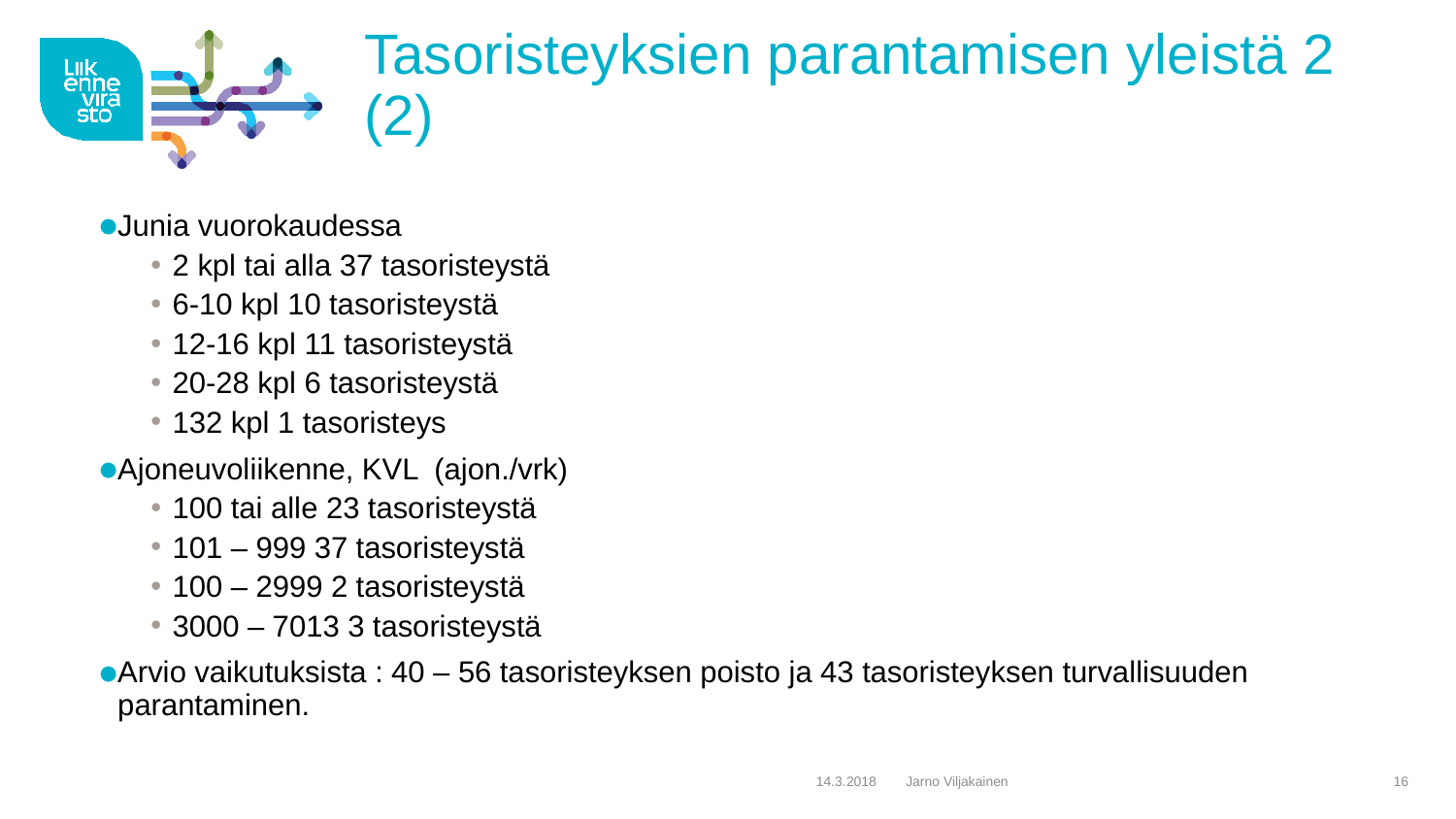

# Tasoristeyksien parantamisen yleistä 2 (2)
Junia vuorokaudessa
 2 kpl tai alla 37 tasoristeystä
 6-10 kpl 10 tasoristeystä
 12-16 kpl 11 tasoristeystä
 20-28 kpl 6 tasoristeystä
 132 kpl 1 tasoristeys
Ajoneuvoliikenne, KVL  (ajon./vrk)
 100 tai alle 23 tasoristeystä
 101 – 999 37 tasoristeystä
 100 – 2999 2 tasoristeystä
 3000 – 7013 3 tasoristeystä
Arvio vaikutuksista : 40 – 56 tasoristeyksen poisto ja 43 tasoristeyksen turvallisuuden parantaminen.

14.3.2018
Jarno Viljakainen
16